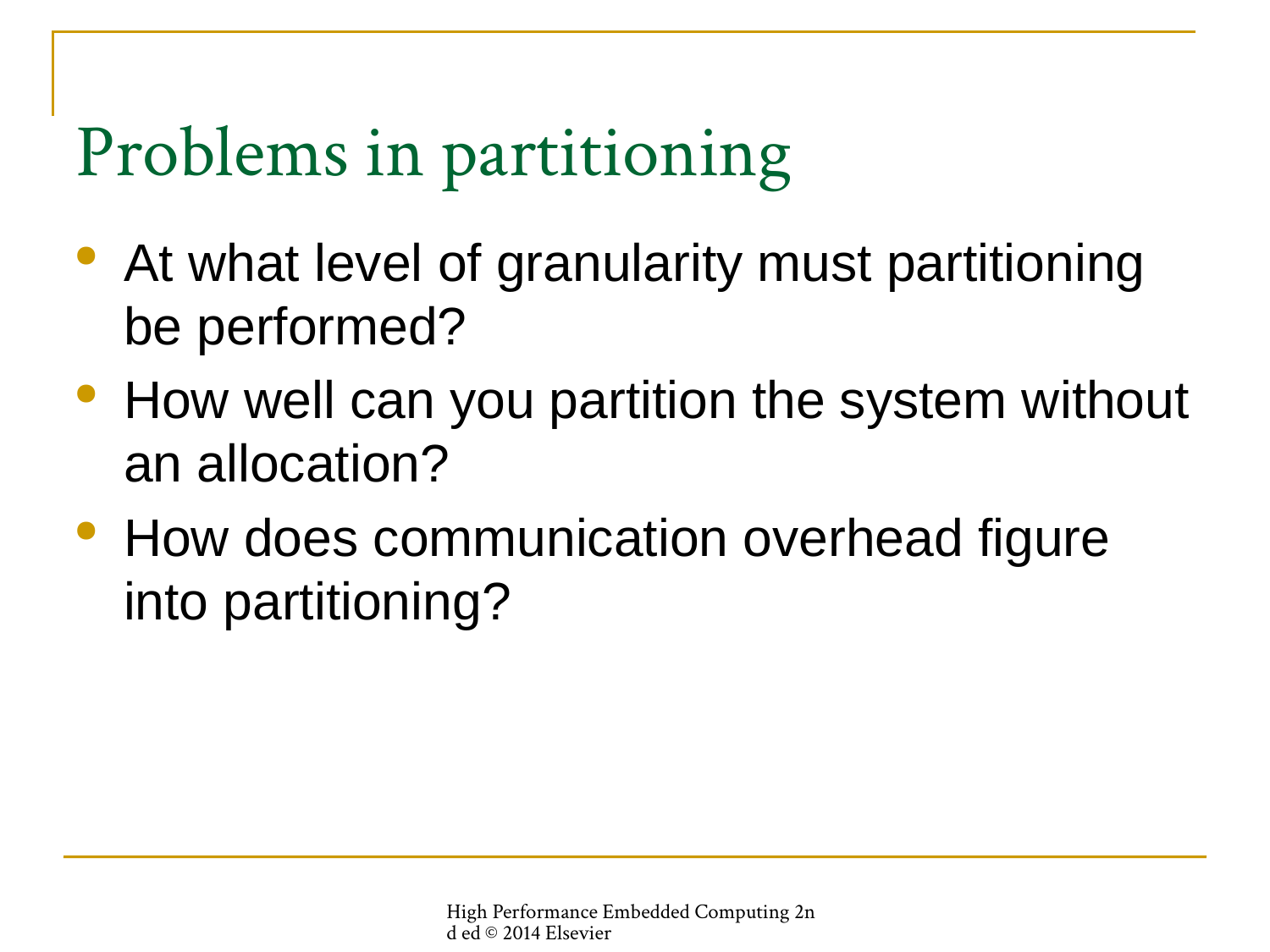

# Problems in partitioning
At what level of granularity must partitioning be performed?
How well can you partition the system without an allocation?
How does communication overhead figure into partitioning?
High Performance Embedded Computing 2nd ed © 2014 Elsevier